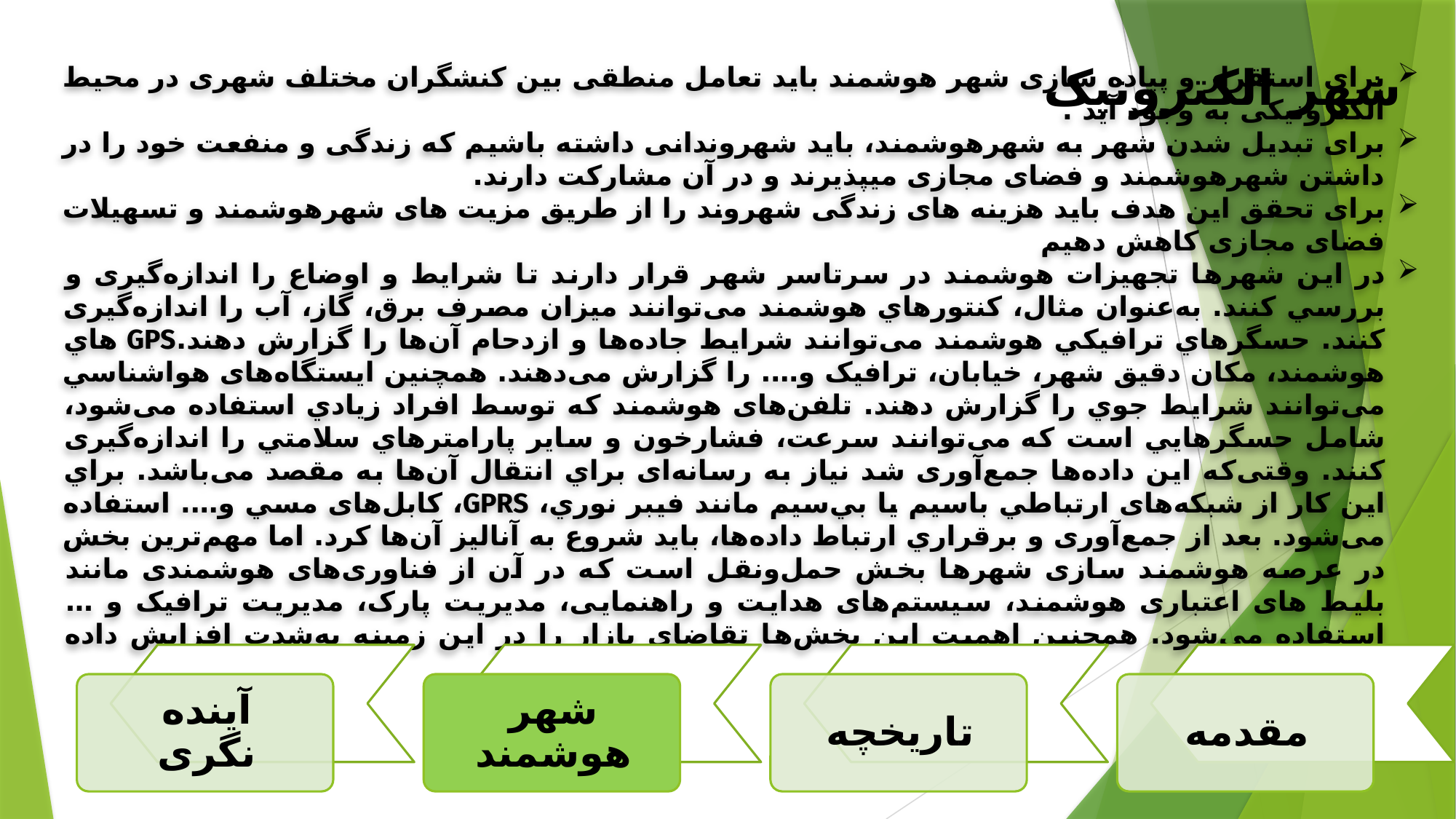

شهر الکترونیک
برای استقرار و پیاده سازی شهر هوشمند باید تعامل منطقی بین کنشگران مختلف شهری در محیط الکترونیکی به وجود آید .
برای تبدیل شدن شهر به شهرهوشمند، باید شهروندانی داشته باشیم که زندگی و منفعت خود را در داشتن شهرهوشمند و فضای مجازی میپذیرند و در آن مشارکت دارند.
برای تحقق این هدف باید هزینه های زندگی شهروند را از طریق مزیت های شهرهوشمند و تسهیلات فضای مجازی کاهش دهیم
در این شهرها تجهيزات هوشمند در سرتاسر شهر قرار دارند تا شرايط و اوضاع را اندازه‌گیری و بررسي کنند. به‌عنوان‌ مثال، کنتورهاي هوشمند می‌توانند ميزان مصرف برق، گاز، آب را اندازه‌گیری کنند. حسگرهاي ترافيکي هوشمند می‌توانند شرايط جاده‌ها و ازدحام آن‌ها را گزارش دهند.GPS هاي هوشمند، مکان دقيق شهر، خيابان، ترافيک و…. را گزارش می‌دهند. همچنين ایستگاه‌های هواشناسي می‌توانند شرايط جوي را گزارش دهند. تلفن‌های هوشمند که توسط افراد زيادي استفاده می‌شود، شامل حسگرهايي است که می‌توانند سرعت، فشارخون و ساير پارامترهاي سلامتي را اندازه‌گیری کنند. وقتی‌که اين داده‌ها جمع‌آوری شد نياز به رسانه‌ای براي انتقال آن‌ها به مقصد می‌باشد. براي اين کار از شبکه‌های ارتباطي باسيم يا بي‌سيم مانند فيبر نوري، GPRS، کابل‌های مسي و…. استفاده می‌شود. بعد از جمع‌آوری و برقراري ارتباط داده‌ها، بايد شروع به آناليز آن‌ها کرد. اما مهم‌ترین بخش در عرصه هوشمند سازی شهرها بخش حمل‌ونقل است که در آن از فناوری‌های هوشمندی مانند بلیط های اعتباری هوشمند، سیستم‌های هدایت و راهنمایی، مدیریت پارک، مدیریت ترافیک و … استفاده می‌شود. همچنین اهمیت این بخش‌ها تقاضای بازار را در این زمینه به‌شدت افزایش داده است.
مقدمه
تاریخچه
شهر هوشمند
آینده نگری